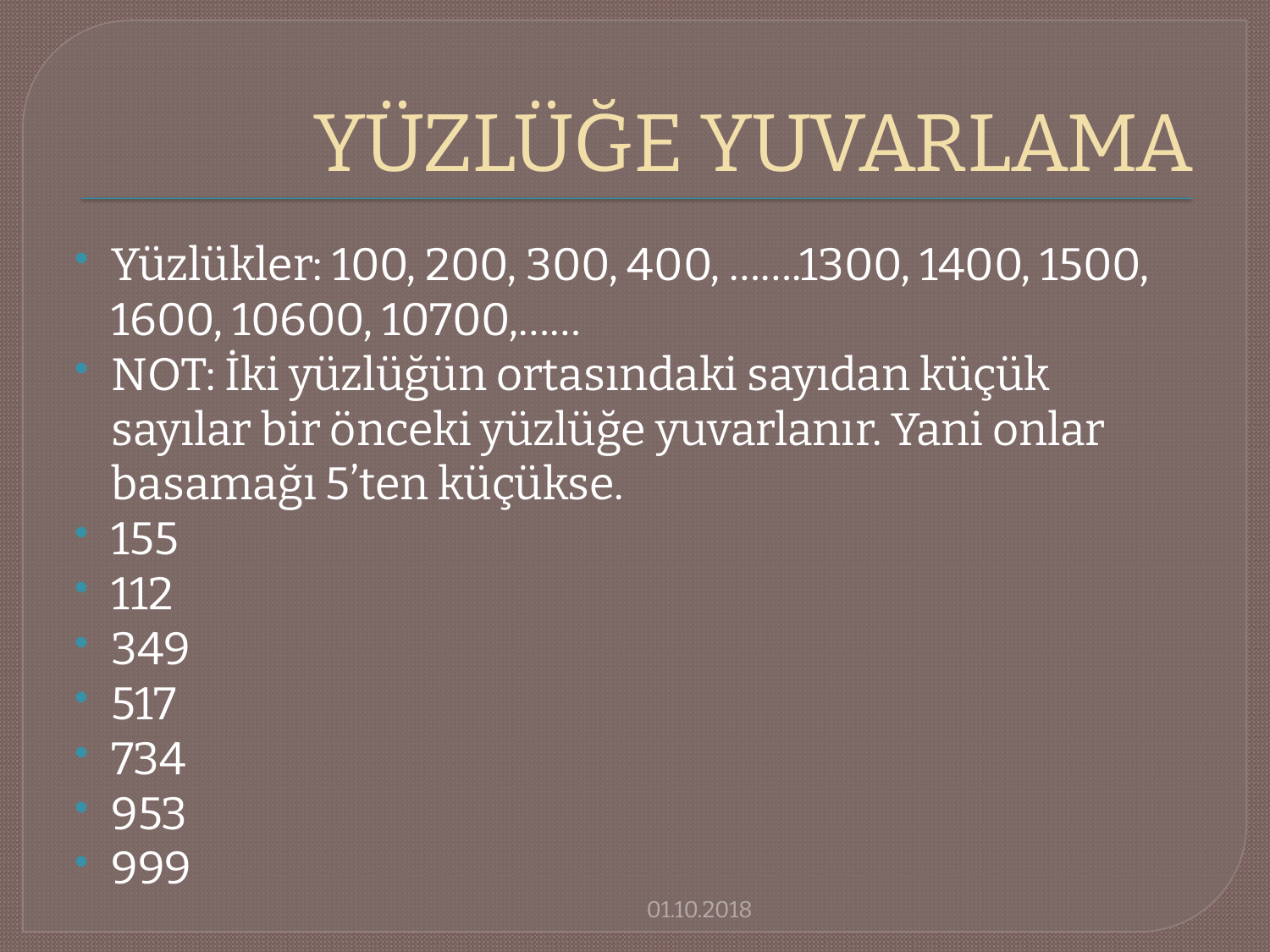

# YÜZLÜĞE YUVARLAMA
Yüzlükler: 100, 200, 300, 400, …….1300, 1400, 1500, 1600, 10600, 10700,……
NOT: İki yüzlüğün ortasındaki sayıdan küçük sayılar bir önceki yüzlüğe yuvarlanır. Yani onlar basamağı 5’ten küçükse.
155
112
349
517
734
953
999

01.10.2018